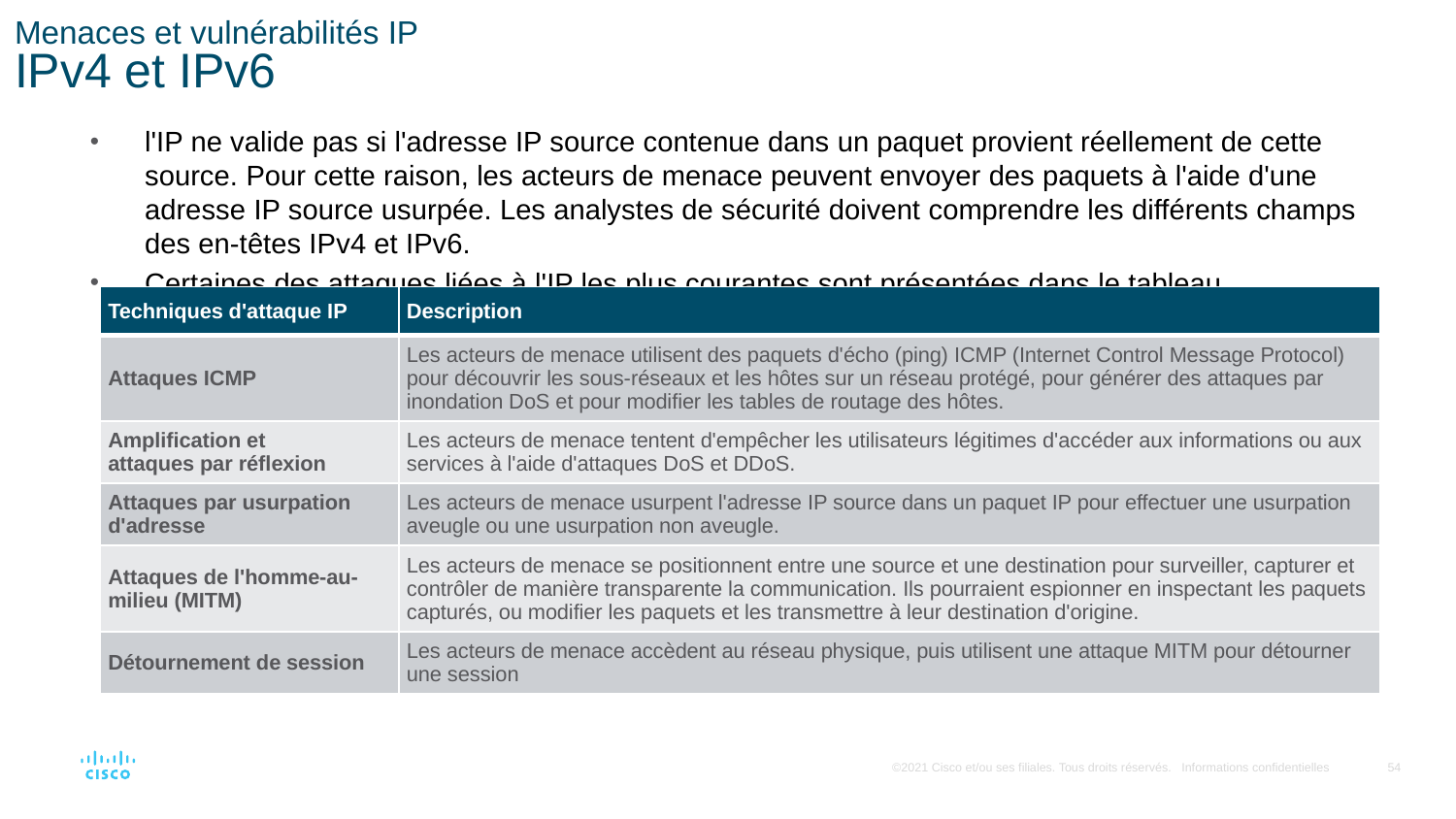

# Menaces et vulnérabilités IP IPv4 et IPv6
l'IP ne valide pas si l'adresse IP source contenue dans un paquet provient réellement de cette source. Pour cette raison, les acteurs de menace peuvent envoyer des paquets à l'aide d'une adresse IP source usurpée. Les analystes de sécurité doivent comprendre les différents champs des en-têtes IPv4 et IPv6.
Certaines des attaques liées à l'IP les plus courantes sont présentées dans le tableau

| Techniques d'attaque IP | Description |
| --- | --- |
| Attaques ICMP | Les acteurs de menace utilisent des paquets d'écho (ping) ICMP (Internet Control Message Protocol) pour découvrir les sous-réseaux et les hôtes sur un réseau protégé, pour générer des attaques par inondation DoS et pour modifier les tables de routage des hôtes. |
| Amplification et attaques par réflexion | Les acteurs de menace tentent d'empêcher les utilisateurs légitimes d'accéder aux informations ou aux services à l'aide d'attaques DoS et DDoS. |
| Attaques par usurpation d'adresse | Les acteurs de menace usurpent l'adresse IP source dans un paquet IP pour effectuer une usurpation aveugle ou une usurpation non aveugle. |
| Attaques de l'homme-au-milieu (MITM) | Les acteurs de menace se positionnent entre une source et une destination pour surveiller, capturer et contrôler de manière transparente la communication. Ils pourraient espionner en inspectant les paquets capturés, ou modifier les paquets et les transmettre à leur destination d'origine. |
| Détournement de session | Les acteurs de menace accèdent au réseau physique, puis utilisent une attaque MITM pour détourner une session |